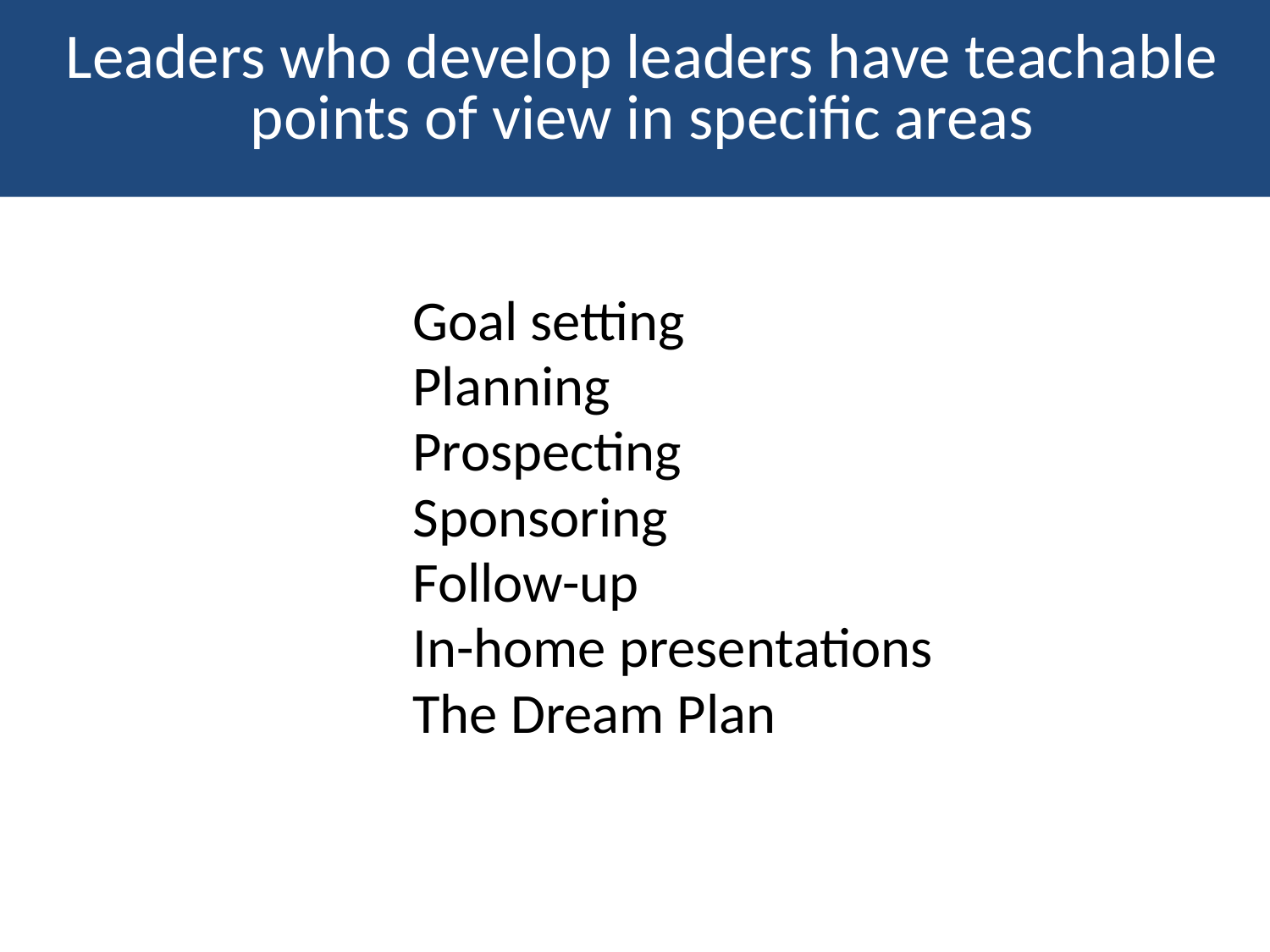

# Leaders who develop leaders have teachable points of view in specific areas

                             Goal setting
                             Planning
                             Prospecting
                             Sponsoring
                             Follow-up
                             In-home presentations
                             The Dream Plan